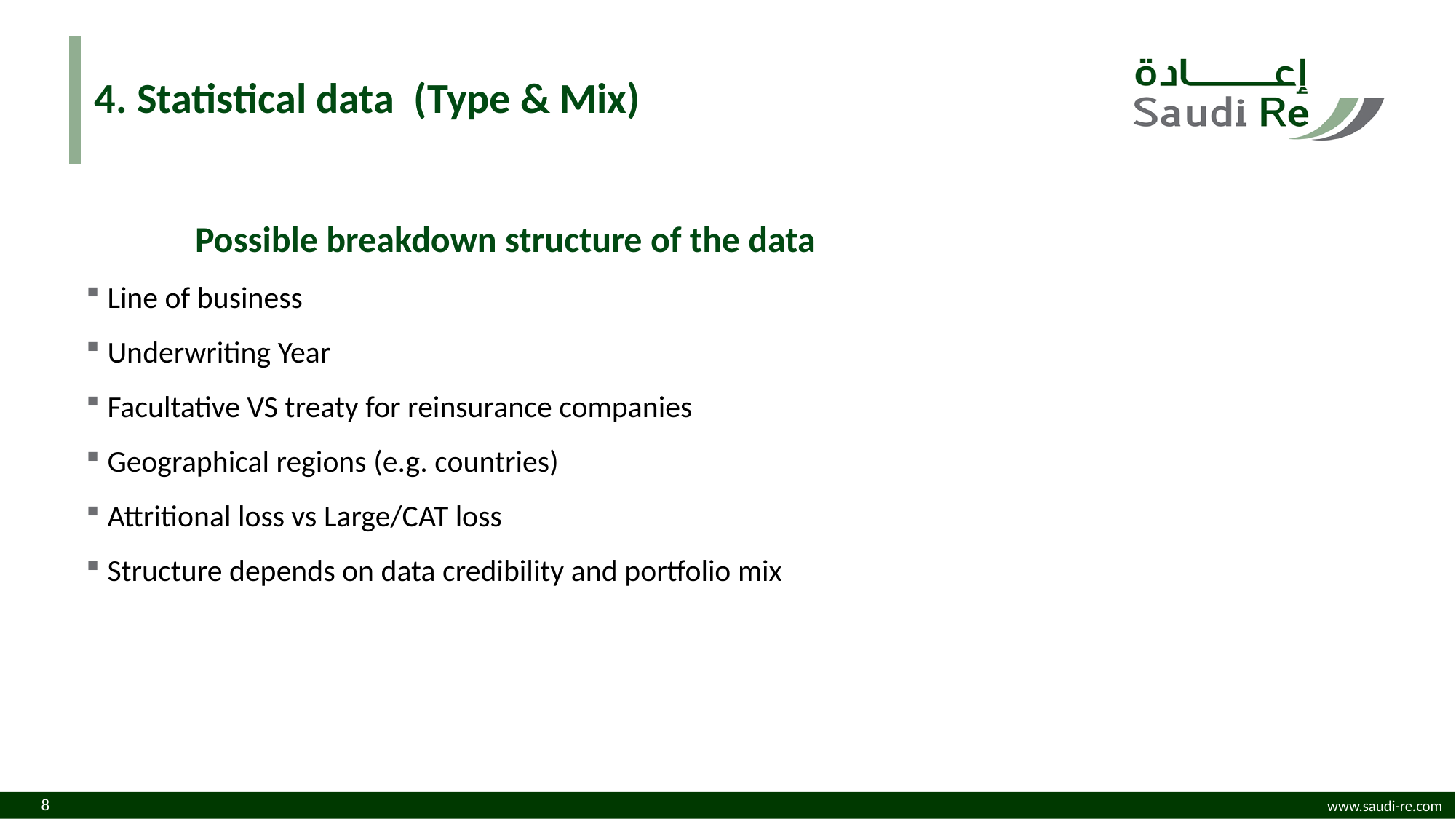

# 4. Statistical data  (Type & Mix)
	Possible breakdown structure of the data
Line of business
Underwriting Year
Facultative VS treaty for reinsurance companies
Geographical regions (e.g. countries)
Attritional loss vs Large/CAT loss
Structure depends on data credibility and portfolio mix